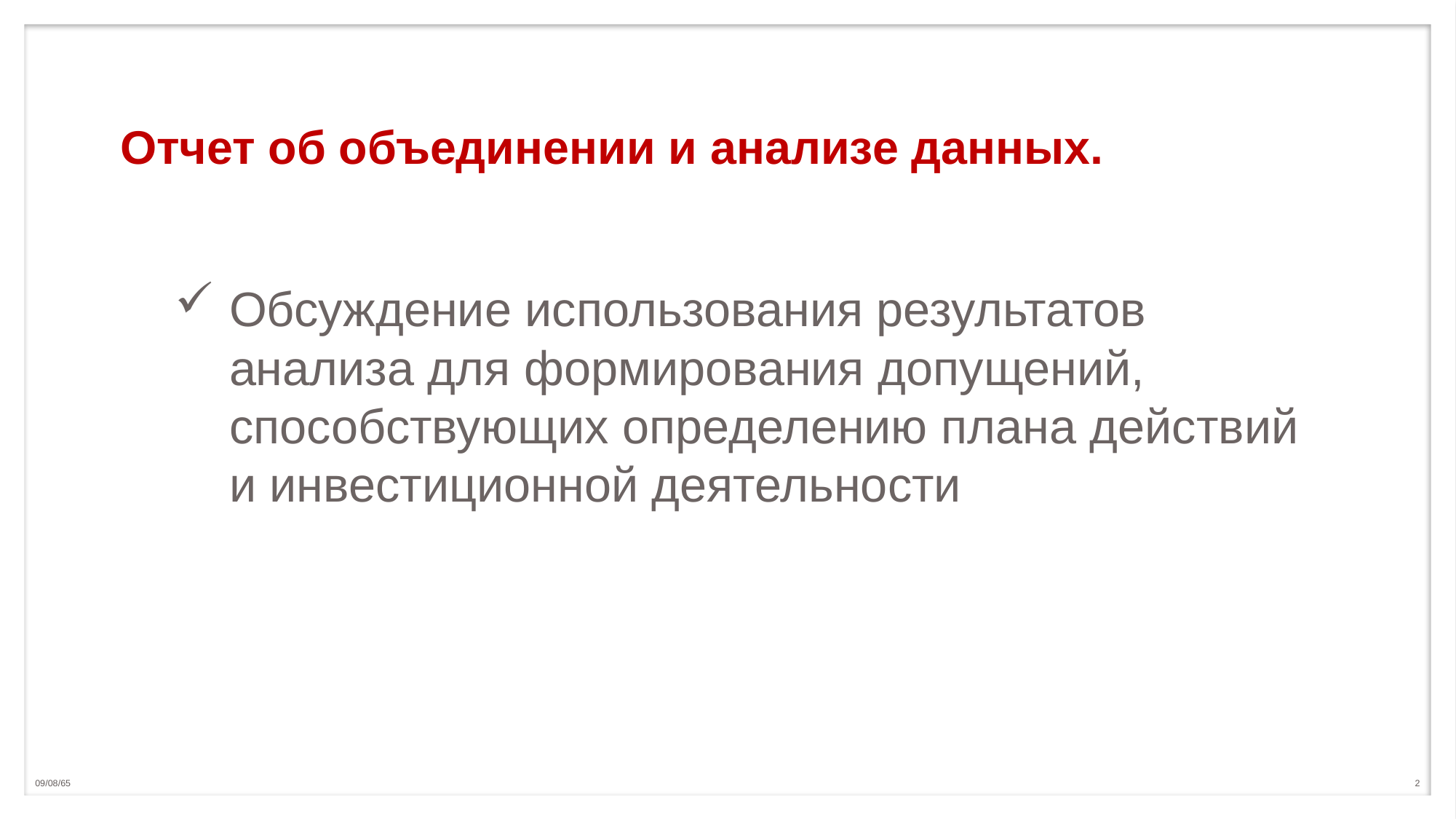

# Отчет об объединении и анализе данных.

Обсуждение использования результатов анализа для формирования допущений, способствующих определению плана действий и инвестиционной деятельности

09/08/65
2